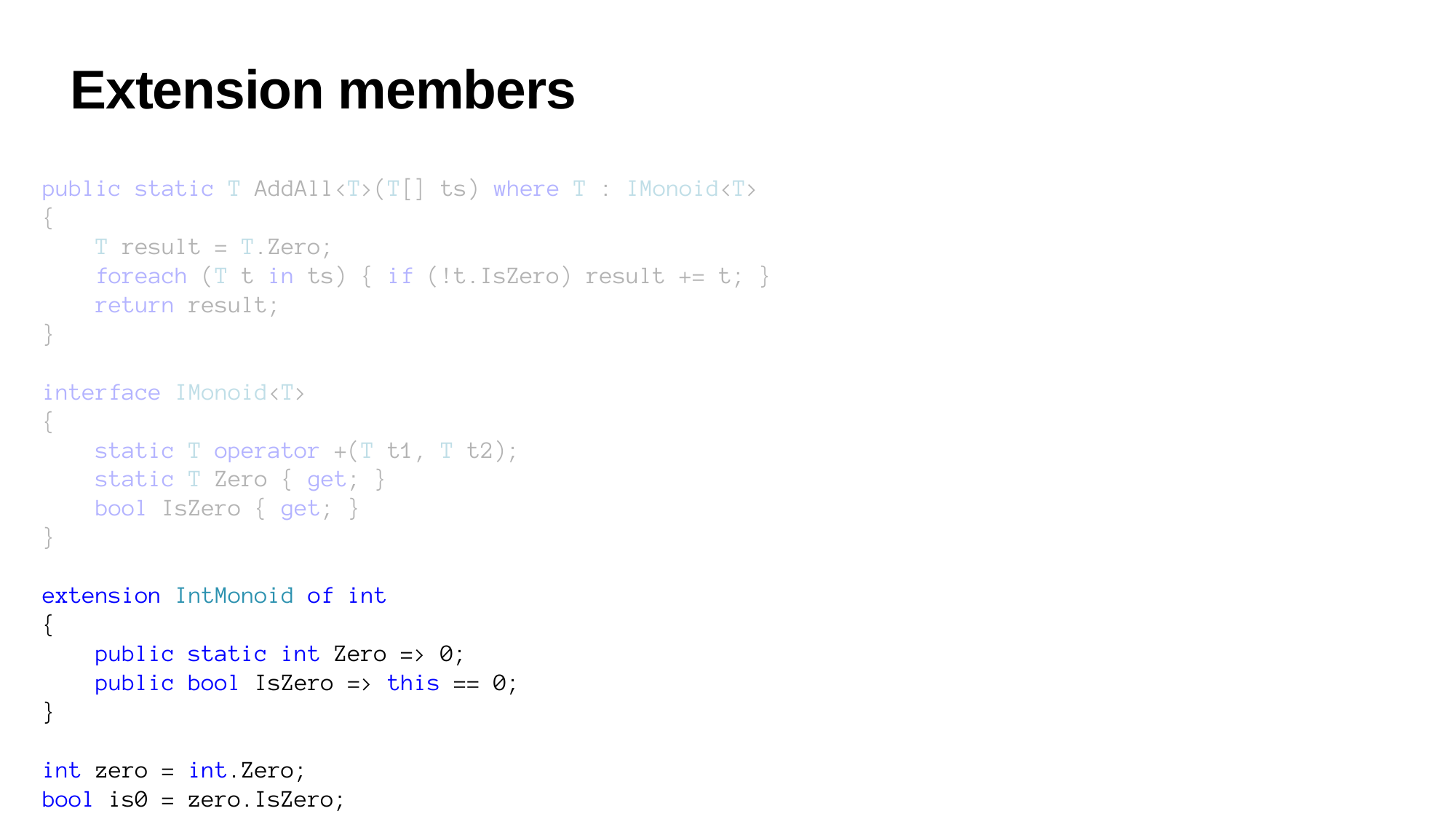

# Extension members

public static T AddAll<T>(T[] ts) where T : IMonoid<T>
{
    T result = T.Zero;
    foreach (T t in ts) { if (!t.IsZero) result += t; }
    return result;
}

interface IMonoid<T>
{
    static T operator +(T t1, T t2);
    static T Zero { get; }
    bool IsZero { get; }
}

extension IntMonoid of int
{
    public static int Zero => 0;
    public bool IsZero => this == 0;
}

int zero = int.Zero;
bool is0 = zero.IsZero;